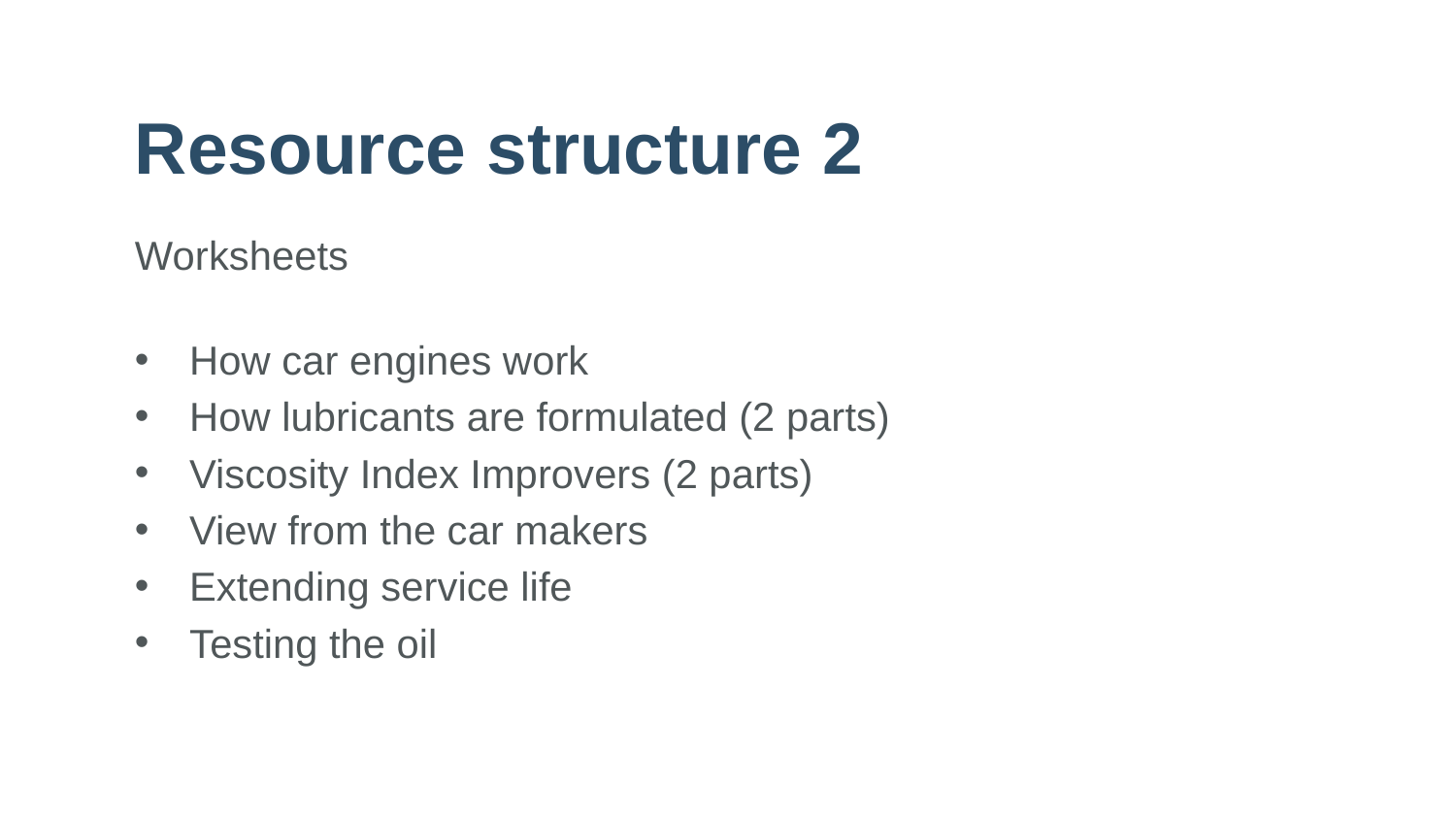

# Resource structure 2
Worksheets
How car engines work
How lubricants are formulated (2 parts)
Viscosity Index Improvers (2 parts)
View from the car makers
Extending service life
Testing the oil